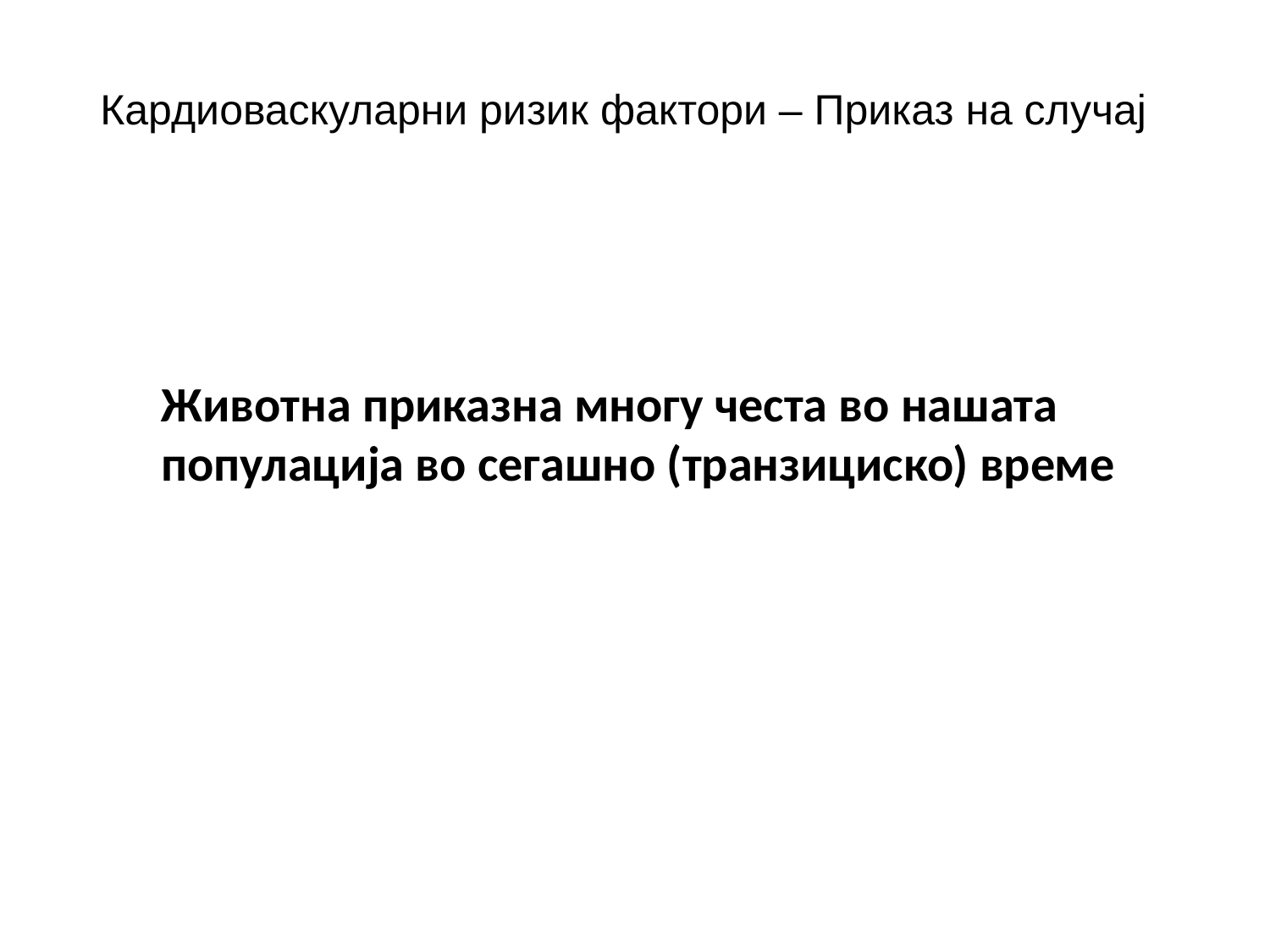

Кардиоваскуларни ризик фактори – Приказ на случај
Животна приказна многу честа во нашата
популација во сегашно (транзициско) време